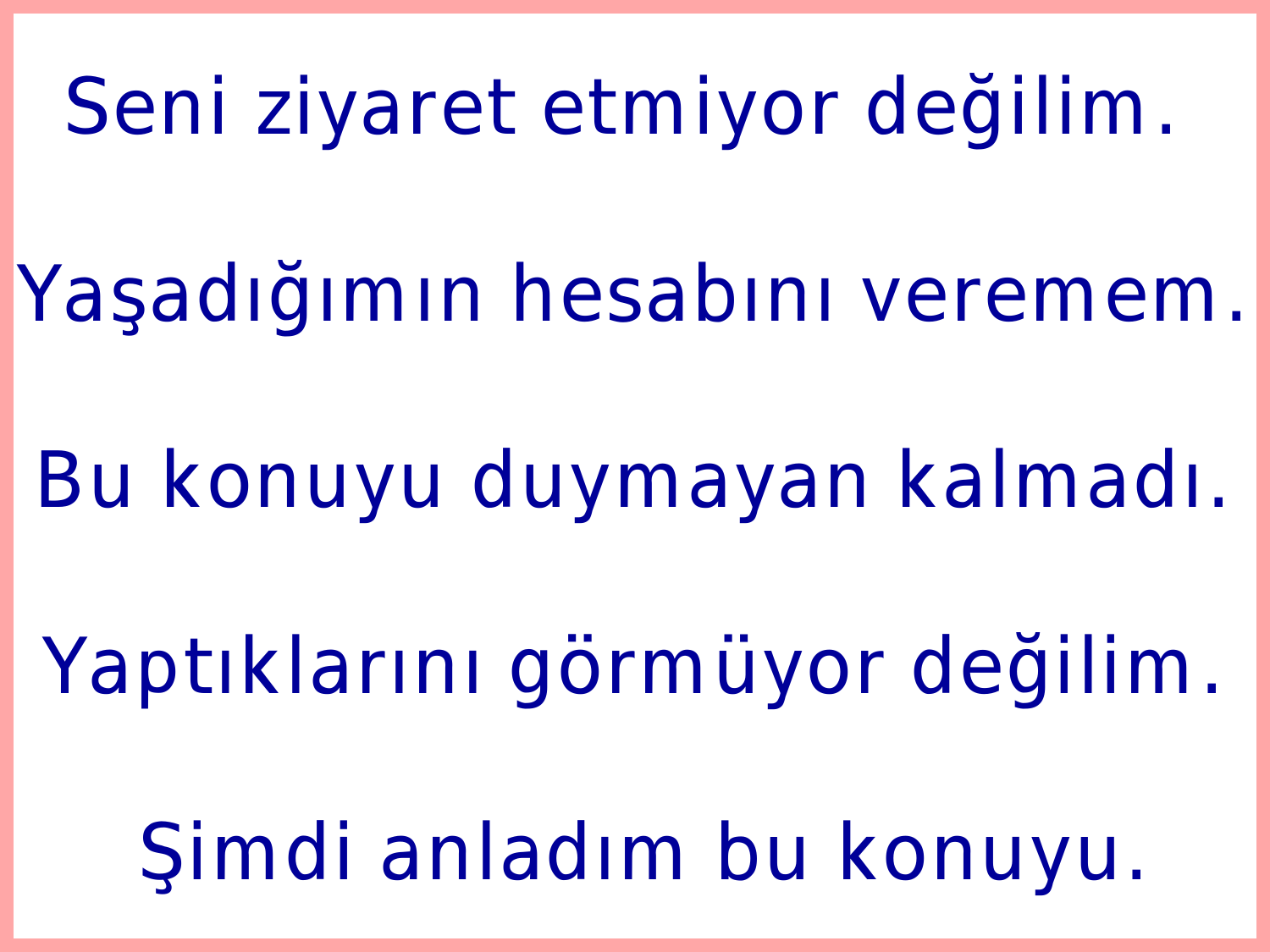

# Seni ziyaret etmiyor değilim. Yaşadığımın hesabını veremem. Bu konuyu duymayan kalmadı. Yaptıklarını görmüyor değilim. Şimdi anladım bu konuyu.